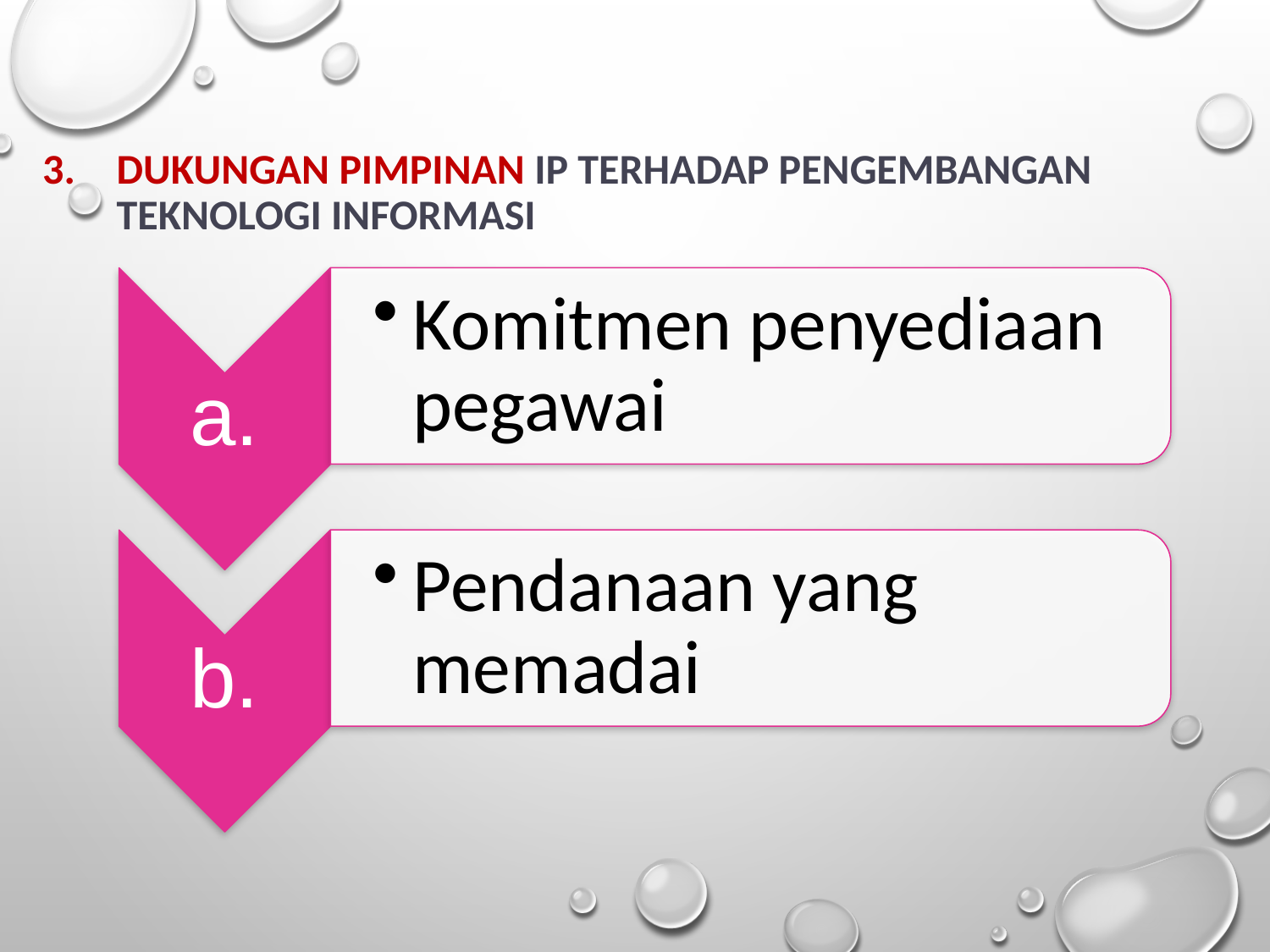

# DUKUNGAN PIMPINAN IP TERHADAP PENGEMBANGAN TEKNOLOGI INFORMASI
a.
Komitmen penyediaan pegawai
b.
Pendanaan yang memadai